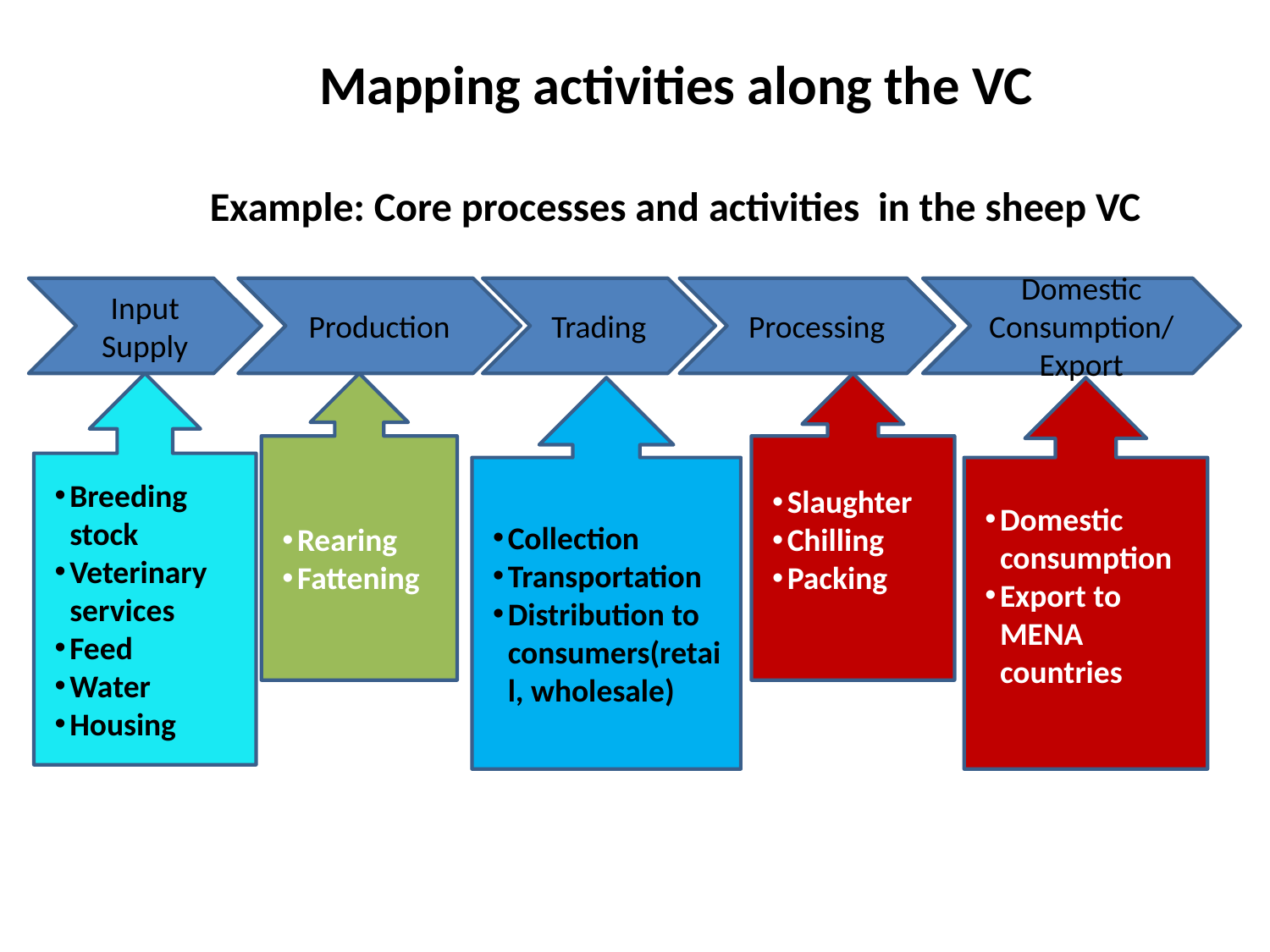

# Mapping activities along the VC Example: Core processes and activities  in the sheep VC
Input Supply
Production
Trading
Processing
Domestic Consumption/Export
Breeding stock
Veterinary services
Feed
Water
Housing
Rearing
Fattening
Slaughter
Chilling
Packing

Collection
Transportation
Distribution to consumers(retail, wholesale)
Domestic consumption
Export to MENA countries